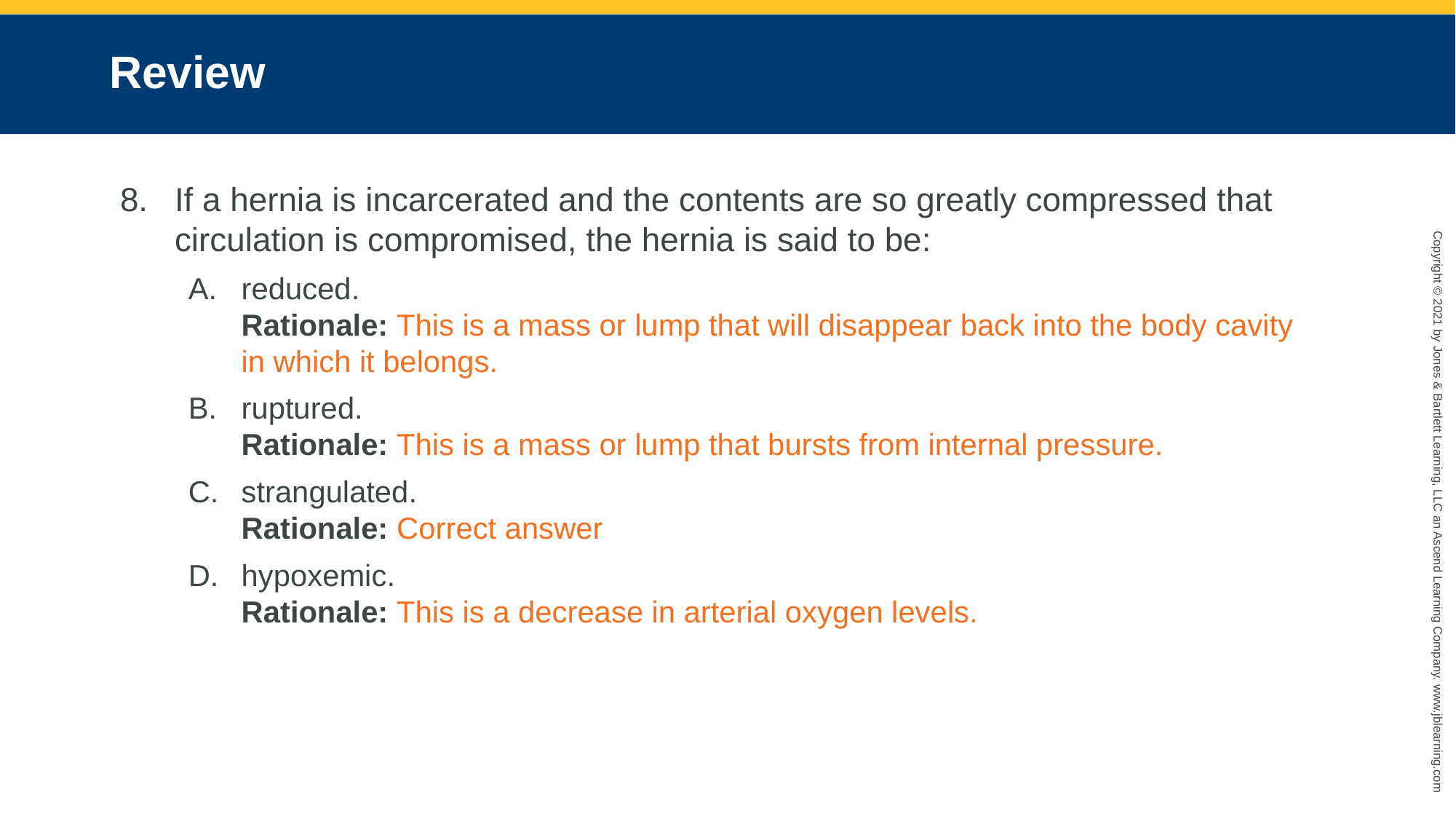

# Review
If a hernia is incarcerated and the contents are so greatly compressed that circulation is compromised, the hernia is said to be:
reduced.
Rationale: This is a mass or lump that will disappear back into the body cavity in which it belongs.
ruptured.
Rationale: This is a mass or lump that bursts from internal pressure.
strangulated.
Rationale: Correct answer
hypoxemic.
Rationale: This is a decrease in arterial oxygen levels.